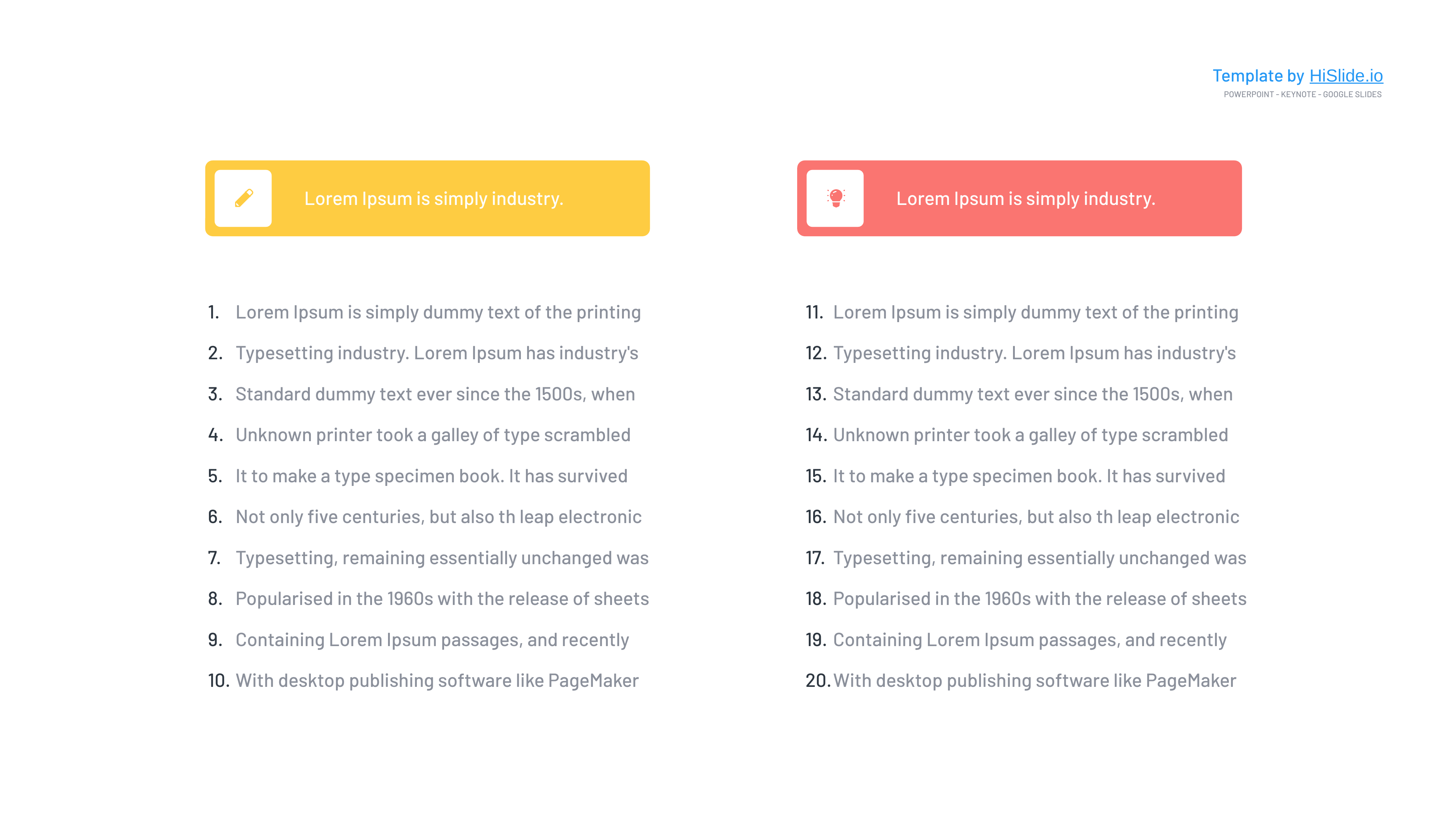

Template by HiSlide.io
PowerPoint - Keynote - Google Slides

Lorem Ipsum is simply industry.
Lorem Ipsum is simply industry.

Lorem Ipsum is simply dummy text of the printing
Typesetting industry. Lorem Ipsum has industry's
Standard dummy text ever since the 1500s, when
Unknown printer took a galley of type scrambled
It to make a type specimen book. It has survived
Not only five centuries, but also th leap electronic
Typesetting, remaining essentially unchanged was
Popularised in the 1960s with the release of sheets
Containing Lorem Ipsum passages, and recently
With desktop publishing software like PageMaker
Lorem Ipsum is simply dummy text of the printing
Typesetting industry. Lorem Ipsum has industry's
Standard dummy text ever since the 1500s, when
Unknown printer took a galley of type scrambled
It to make a type specimen book. It has survived
Not only five centuries, but also th leap electronic
Typesetting, remaining essentially unchanged was
Popularised in the 1960s with the release of sheets
Containing Lorem Ipsum passages, and recently
With desktop publishing software like PageMaker